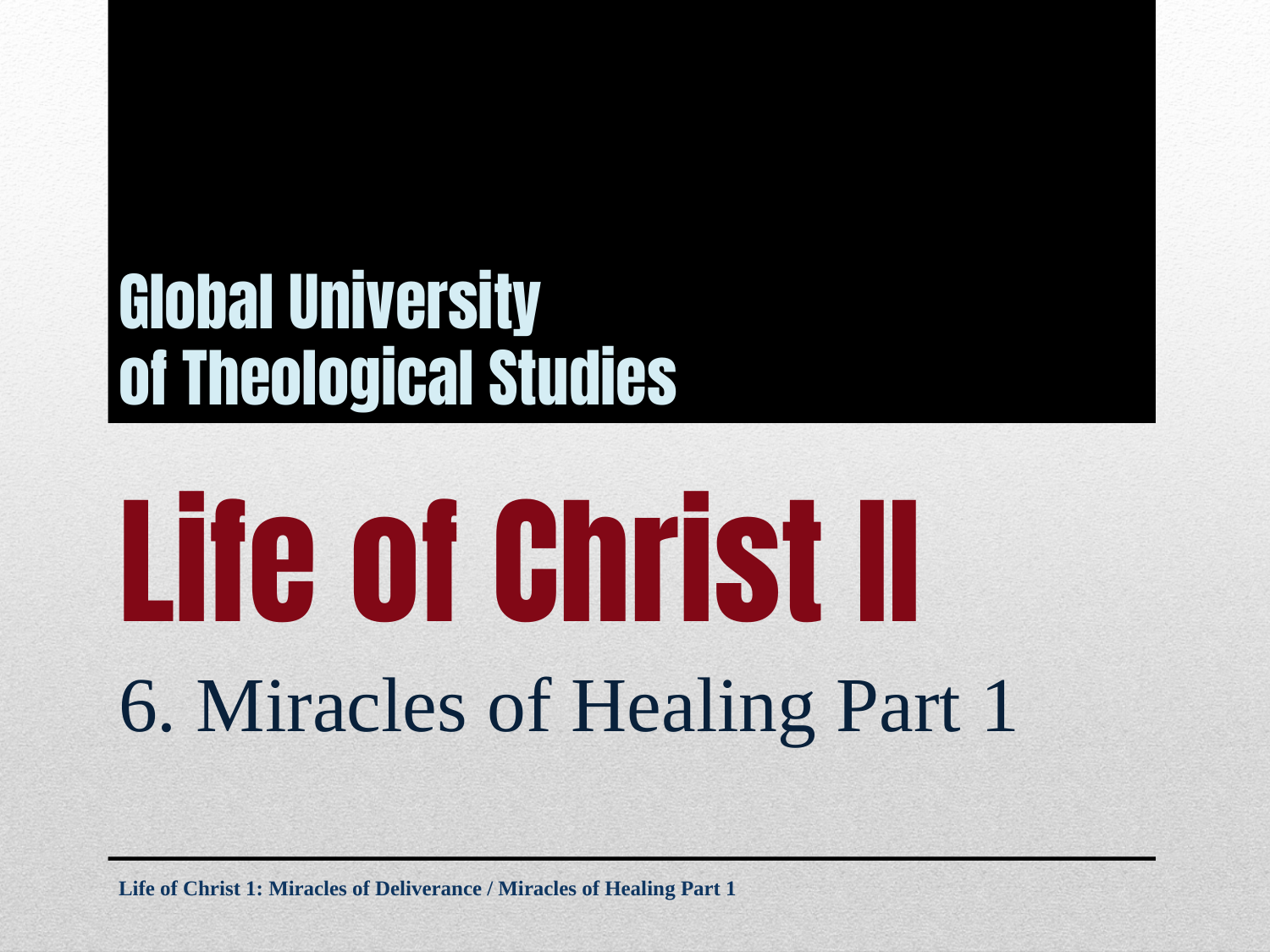

Global University
of Theological Studies
# Life of Christ II
6. Miracles of Healing Part 1
Life of Christ 1: Miracles of Deliverance / Miracles of Healing Part 1